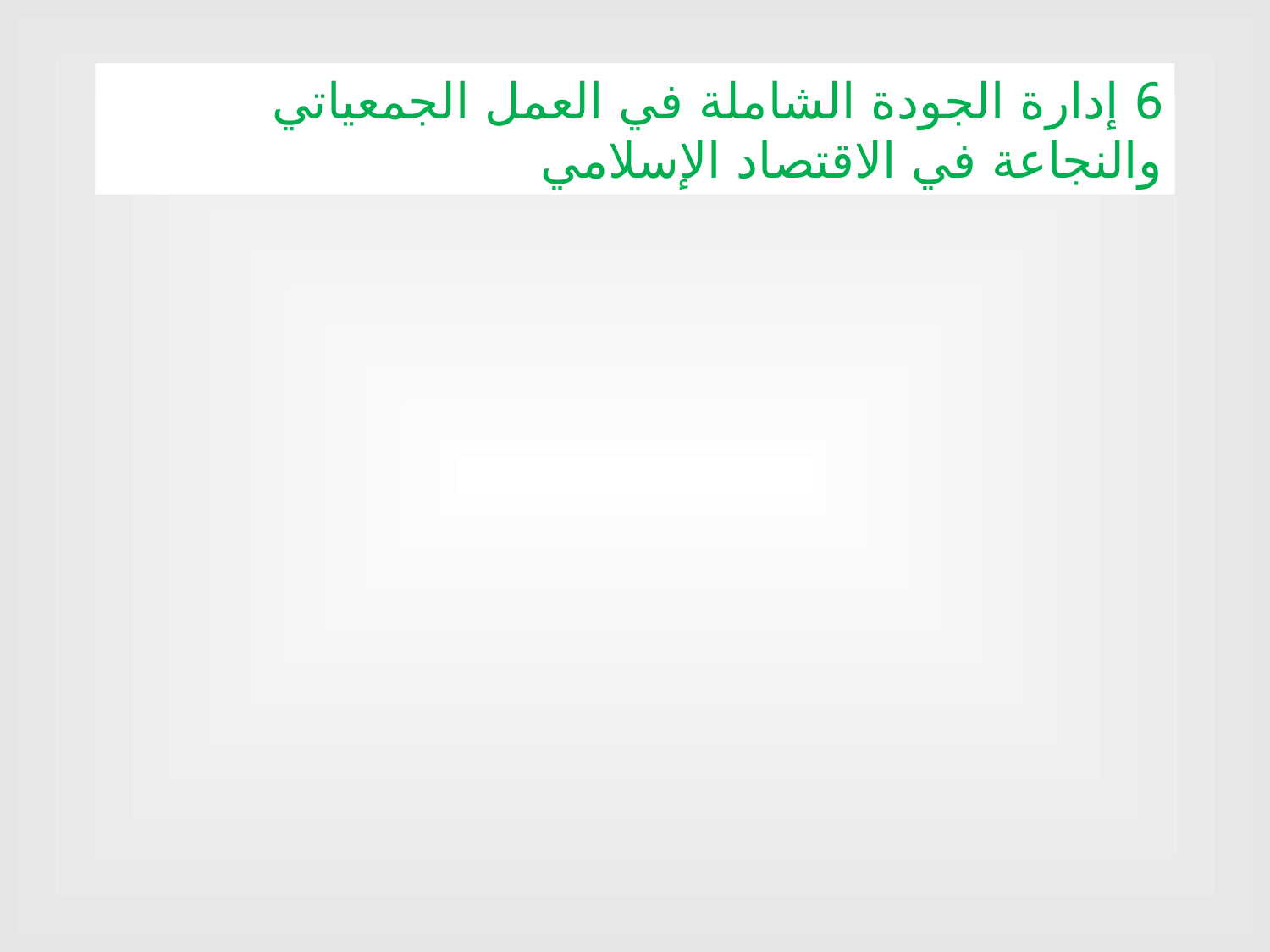

6 إدارة الجودة الشاملة في العمل الجمعياتي والنجاعة في الاقتصاد الإسلامي